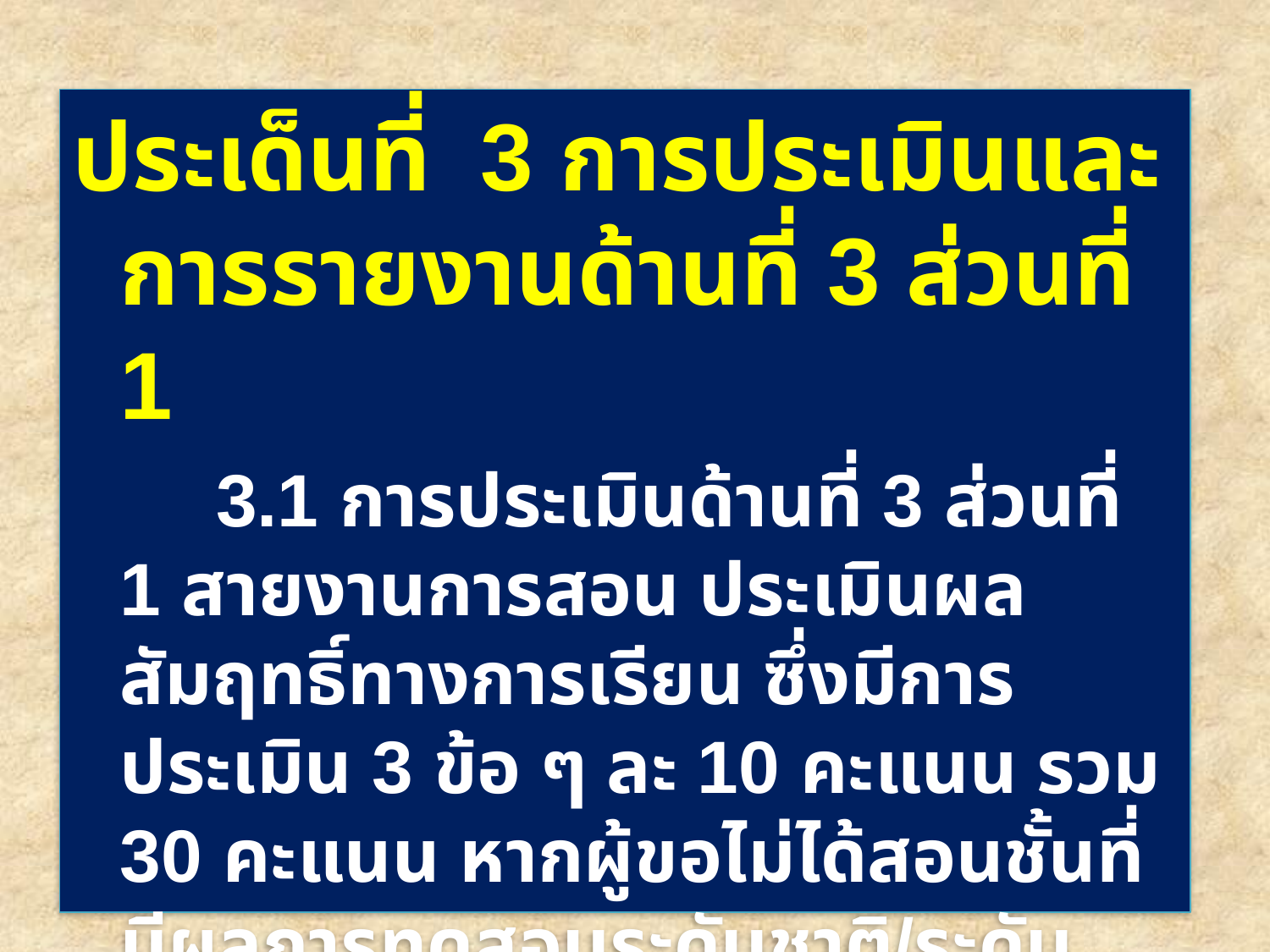

ประเด็นที่  3 การประเมินและการรายงานด้านที่ 3 ส่วนที่ 1
       3.1 การประเมินด้านที่ 3 ส่วนที่ 1 สายงานการสอน ประเมินผลสัมฤทธิ์ทางการเรียน ซึ่งมีการประเมิน 3 ข้อ ๆ ละ 10 คะแนน รวม 30 คะแนน หากผู้ขอไม่ได้สอนชั้นที่มีผลการทดสอบระดับชาติ/ระดับประเทศ จะประเมินอย่างไร และจะปรับคะแนนหรือไม่อย่างไร